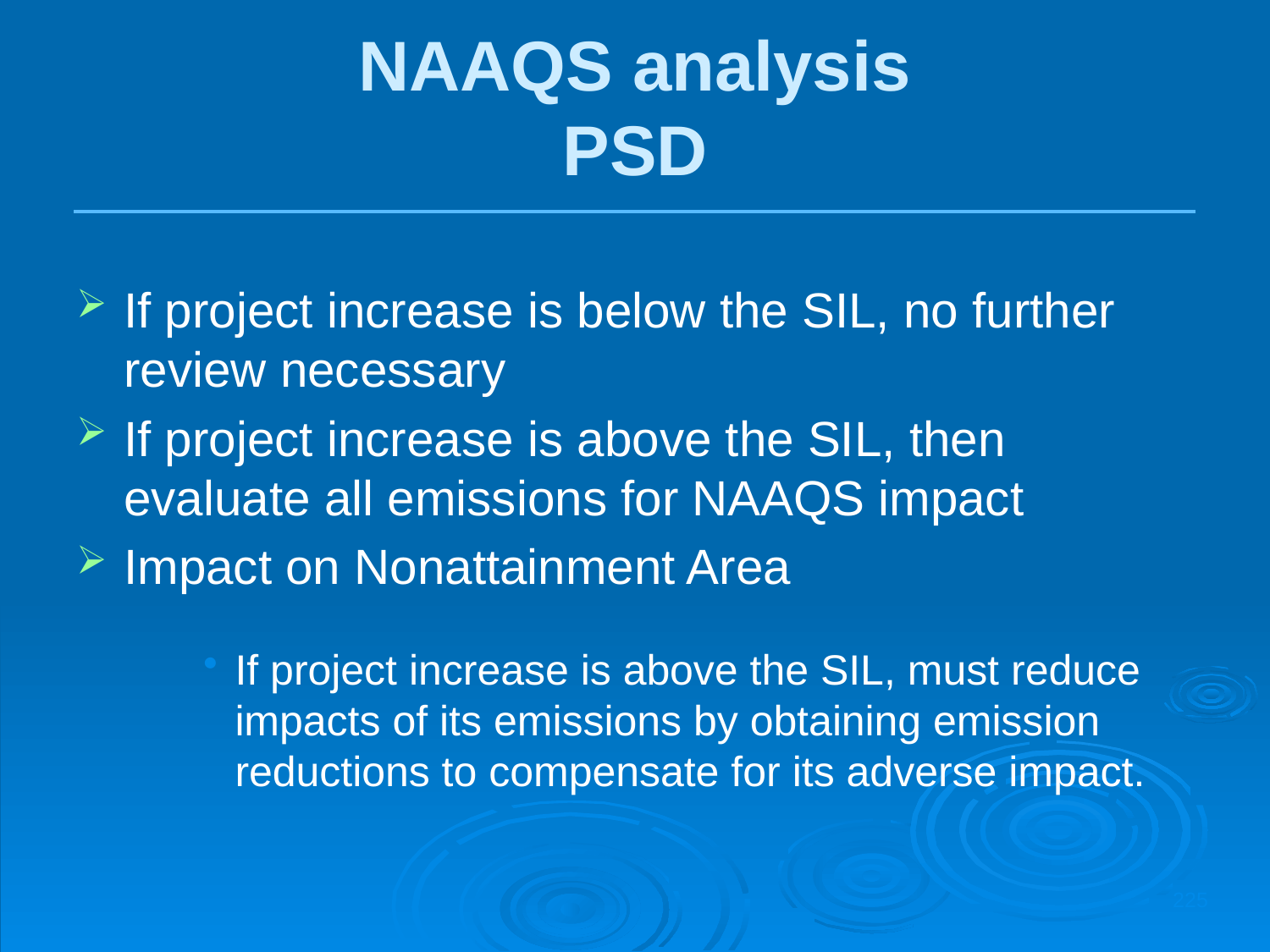

NAAQS analysis
PSD

If project increase is below the SIL, no further review necessary
If project increase is above the SIL, then evaluate all emissions for NAAQS impact
Impact on Nonattainment Area

If project increase is above the SIL, must reduce impacts of its emissions by obtaining emission reductions to compensate for its adverse impact.
225